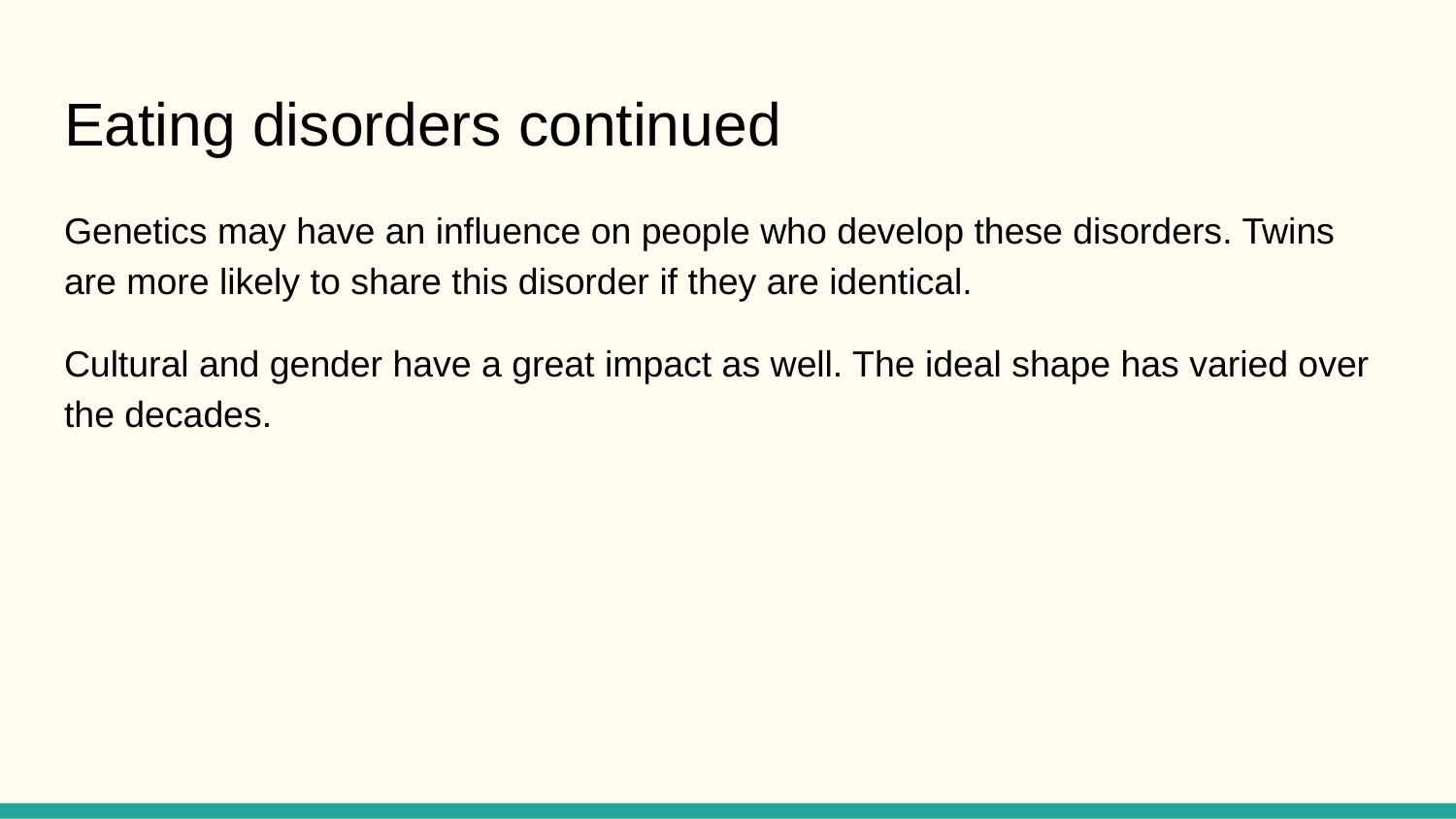

# Eating disorders continued
Genetics may have an influence on people who develop these disorders. Twins are more likely to share this disorder if they are identical.
Cultural and gender have a great impact as well. The ideal shape has varied over the decades.